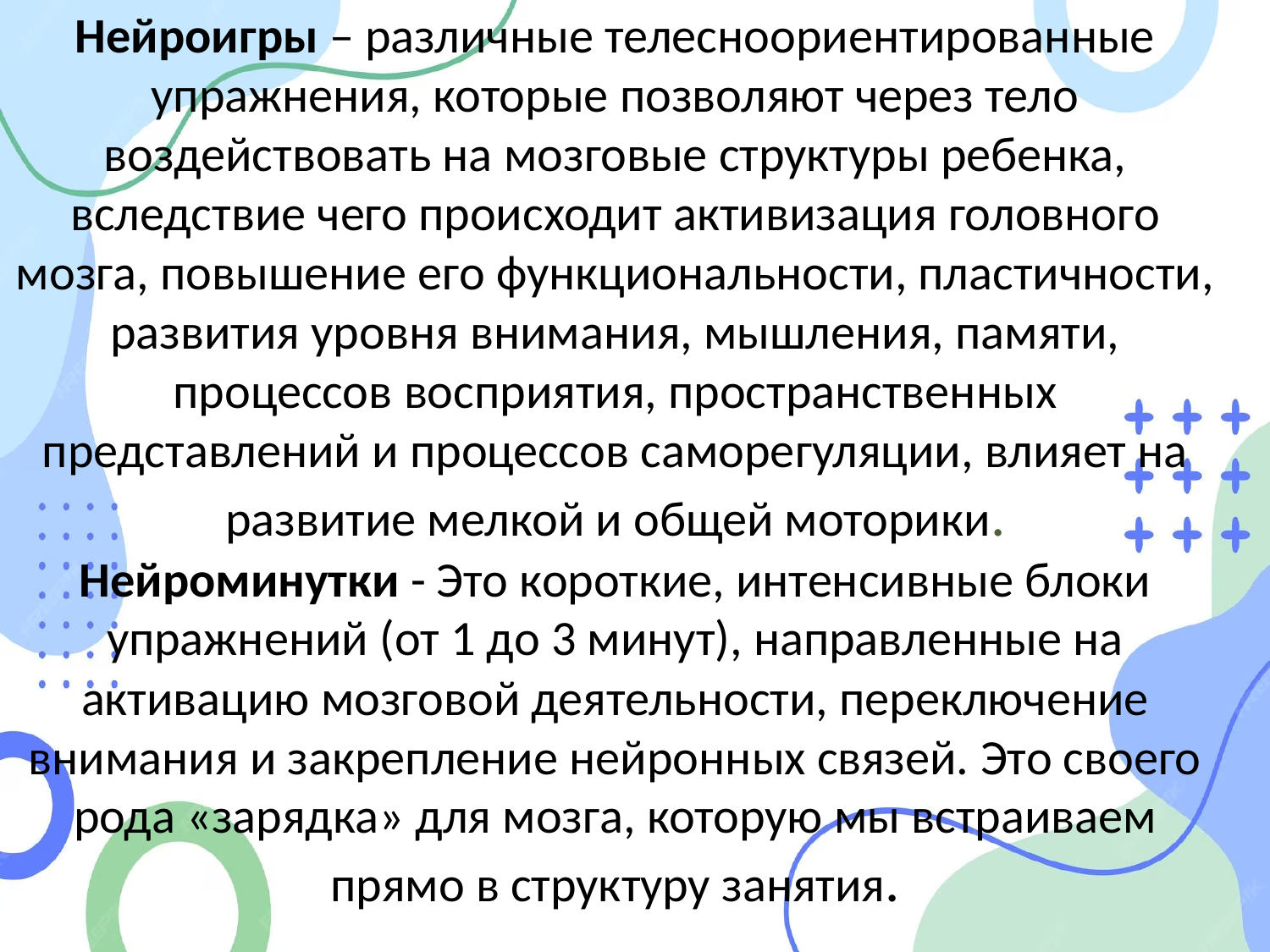

# Нейроигры – различные телесноориентированные упражнения, которые позволяют через тело воздействовать на мозговые структуры ребенка, вследствие чего происходит активизация головного мозга, повышение его функциональности, пластичности, развития уровня внимания, мышления, памяти, процессов восприятия, пространственных представлений и процессов саморегуляции, влияет на развитие мелкой и общей моторики. Нейроминутки - Это короткие, интенсивные блоки упражнений (от 1 до 3 минут), направленные на активацию мозговой деятельности, переключение внимания и закрепление нейронных связей. Это своего рода «зарядка» для мозга, которую мы встраиваем прямо в структуру занятия.